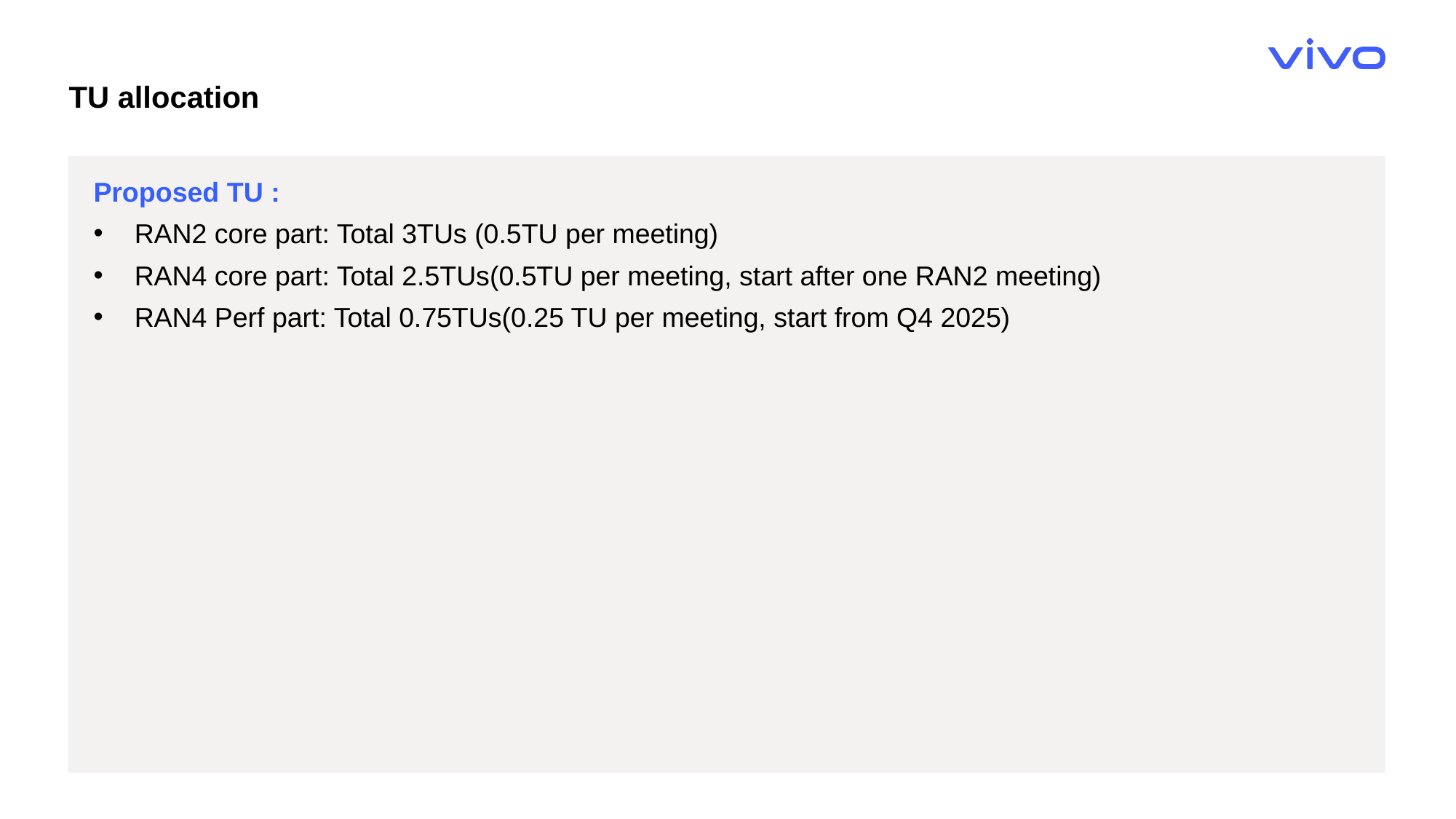

TU allocation
Proposed TU :
RAN2 core part: Total 3TUs (0.5TU per meeting)
RAN4 core part: Total 2.5TUs(0.5TU per meeting, start after one RAN2 meeting)
RAN4 Perf part: Total 0.75TUs(0.25 TU per meeting, start from Q4 2025)